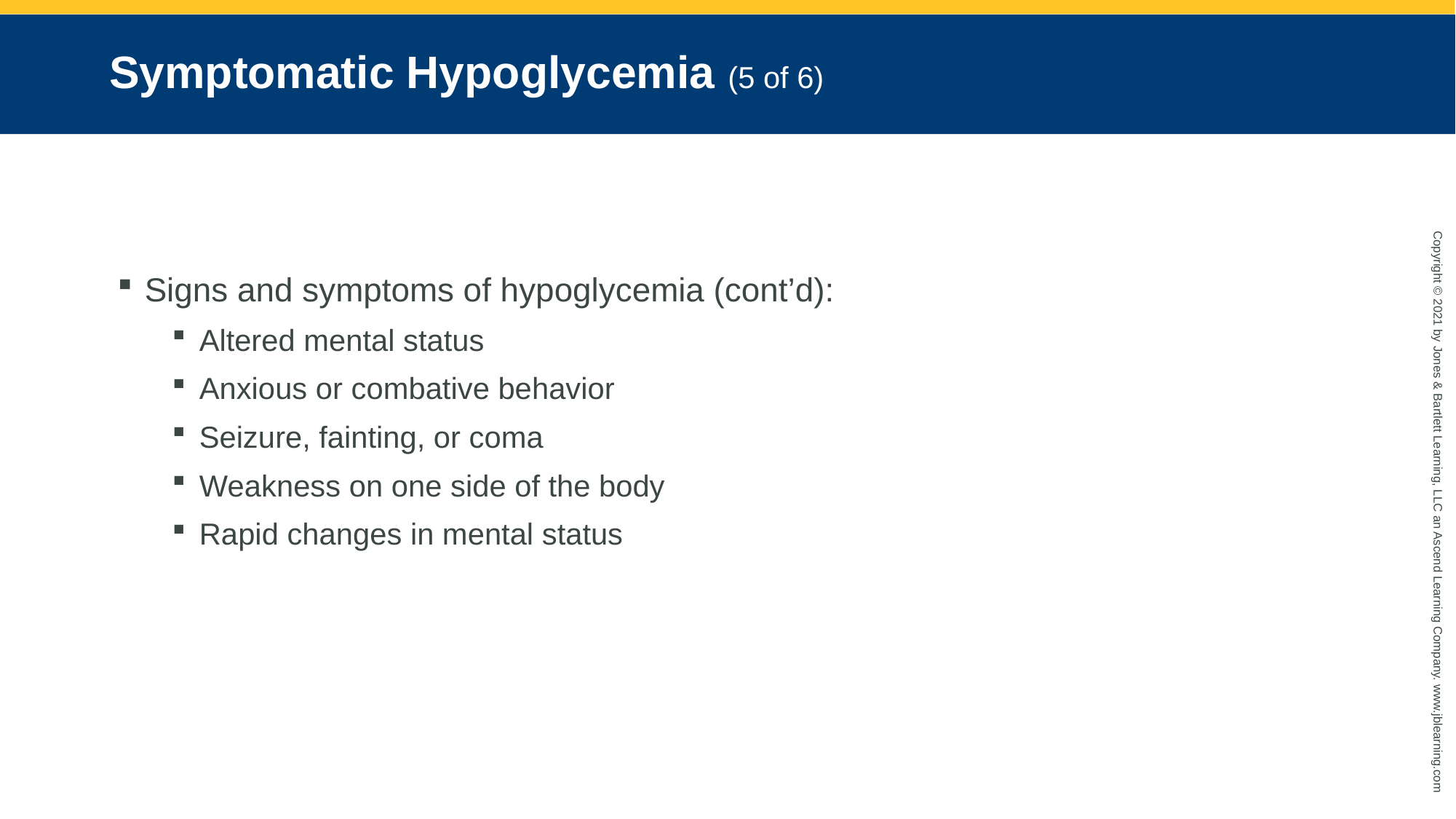

# Symptomatic Hypoglycemia (5 of 6)
Signs and symptoms of hypoglycemia (cont’d):
Altered mental status
Anxious or combative behavior
Seizure, fainting, or coma
Weakness on one side of the body
Rapid changes in mental status